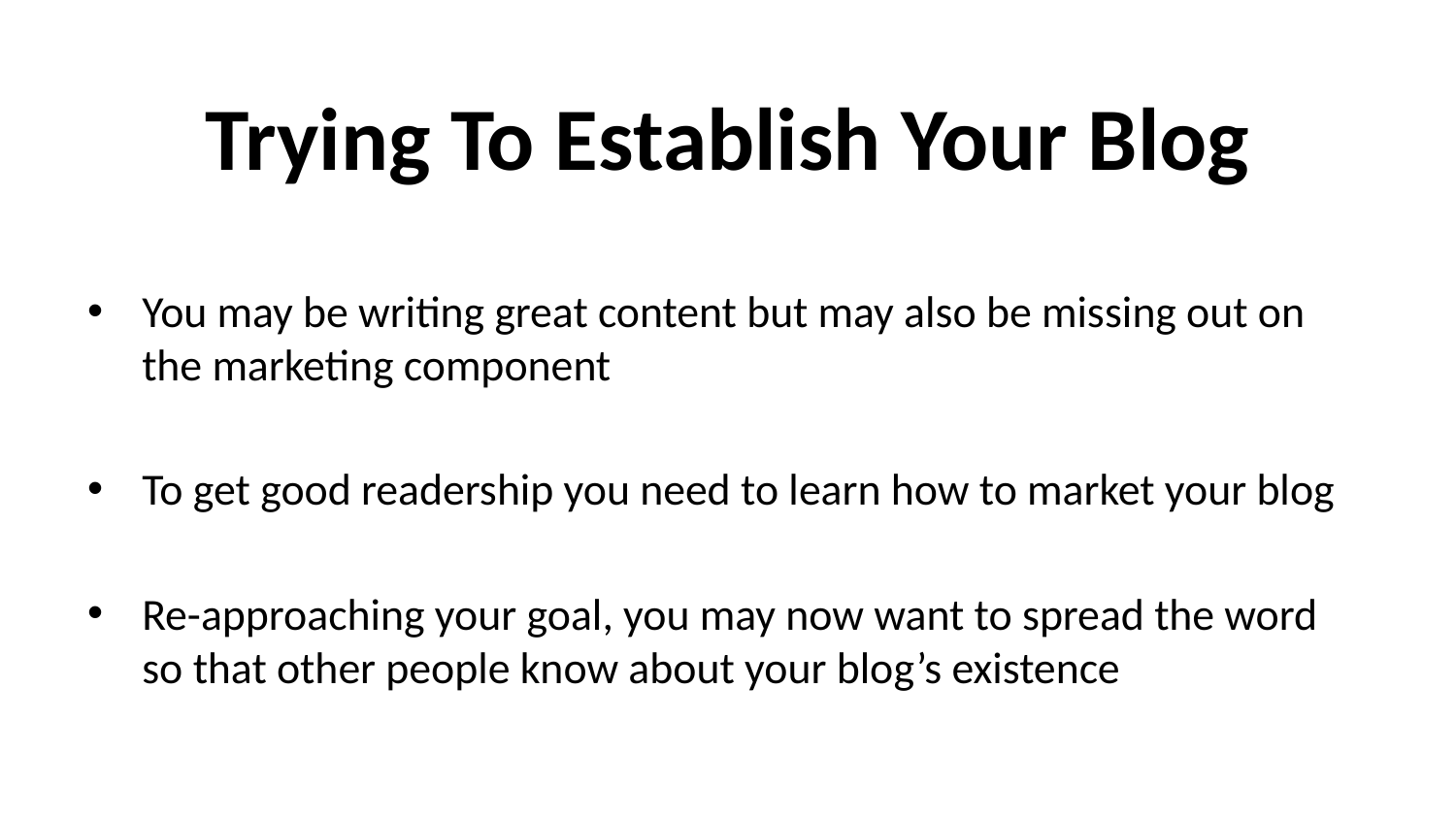

# Trying To Establish Your Blog
You may be writing great content but may also be missing out on the marketing component

To get good readership you need to learn how to market your blog

Re-approaching your goal, you may now want to spread the word so that other people know about your blog’s existence